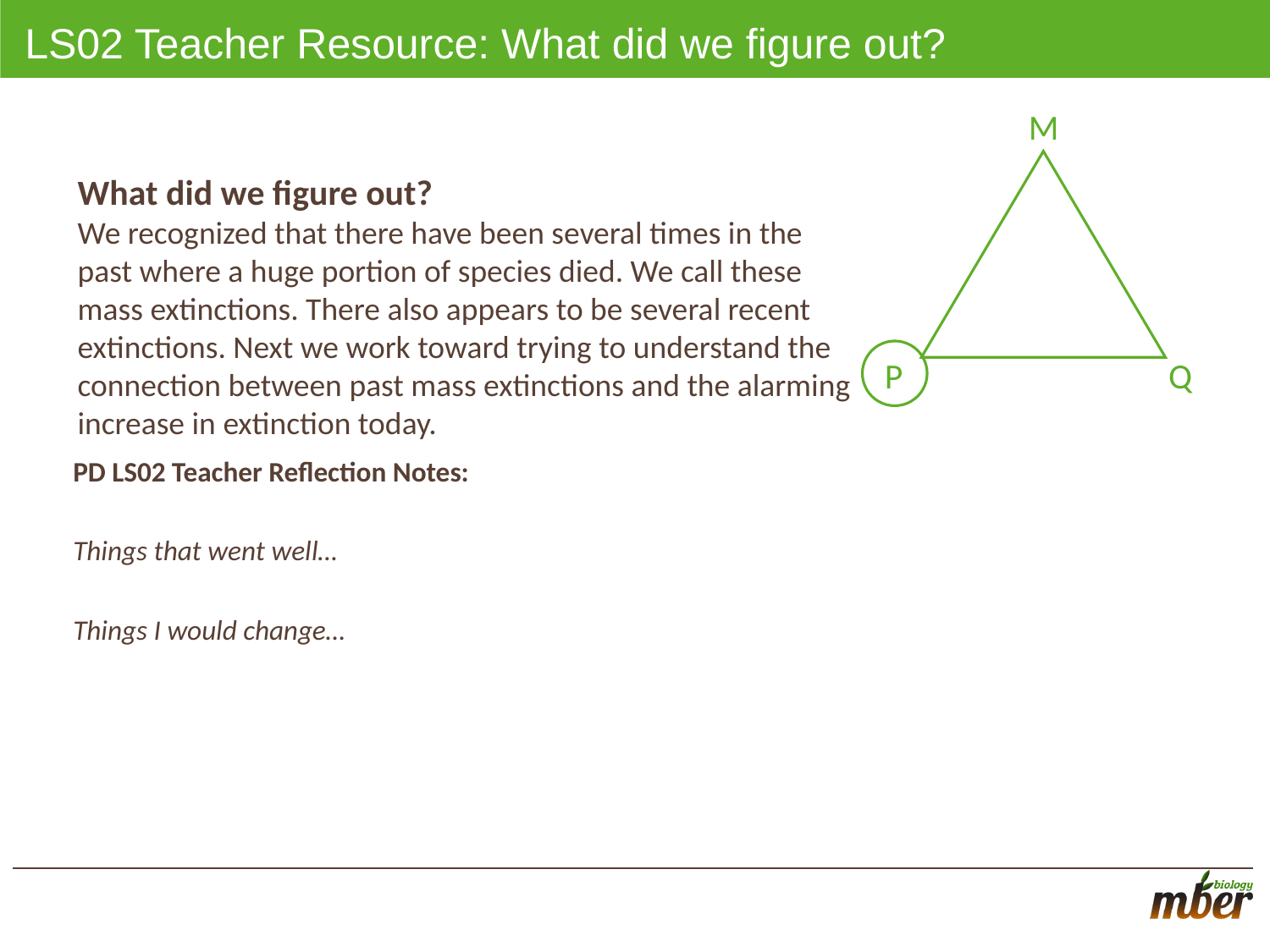

# LS02 Teacher Resource: What did we figure out?
M

Q
P
What did we figure out?
We recognized that there have been several times in the past where a huge portion of species died. We call these mass extinctions. There also appears to be several recent extinctions. Next we work toward trying to understand the connection between past mass extinctions and the alarming increase in extinction today.

PD LS02 Teacher Reflection Notes:

Things that went well…

Things I would change…